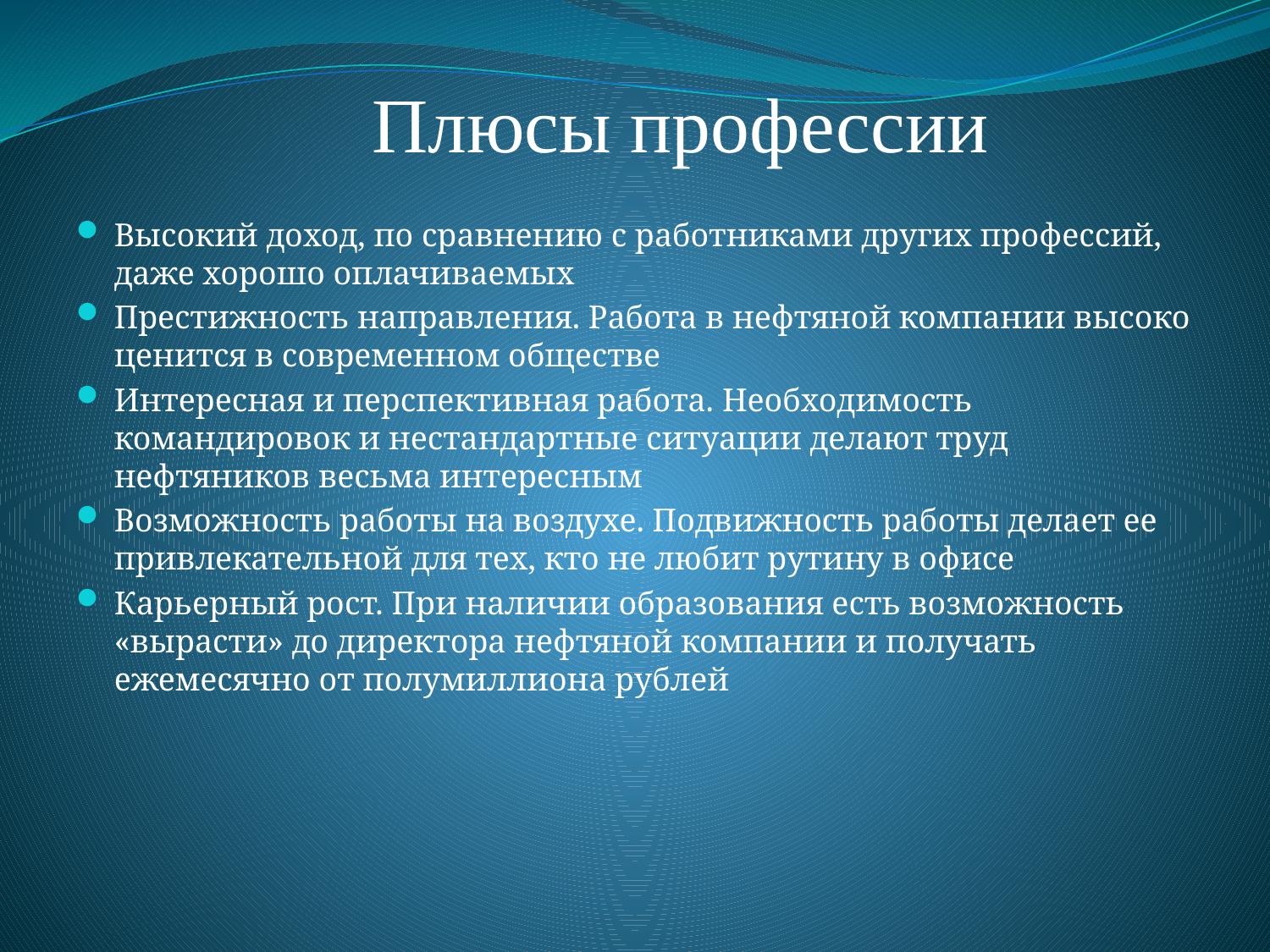

# Плюсы профессии
Высокий доход, по сравнению с работниками других профессий, даже хорошо оплачиваемых
Престижность направления. Работа в нефтяной компании высоко ценится в современном обществе
Интересная и перспективная работа. Необходимость командировок и нестандартные ситуации делают труд нефтяников весьма интересным
Возможность работы на воздухе. Подвижность работы делает ее привлекательной для тех, кто не любит рутину в офисе
Карьерный рост. При наличии образования есть возможность «вырасти» до директора нефтяной компании и получать ежемесячно от полумиллиона рублей